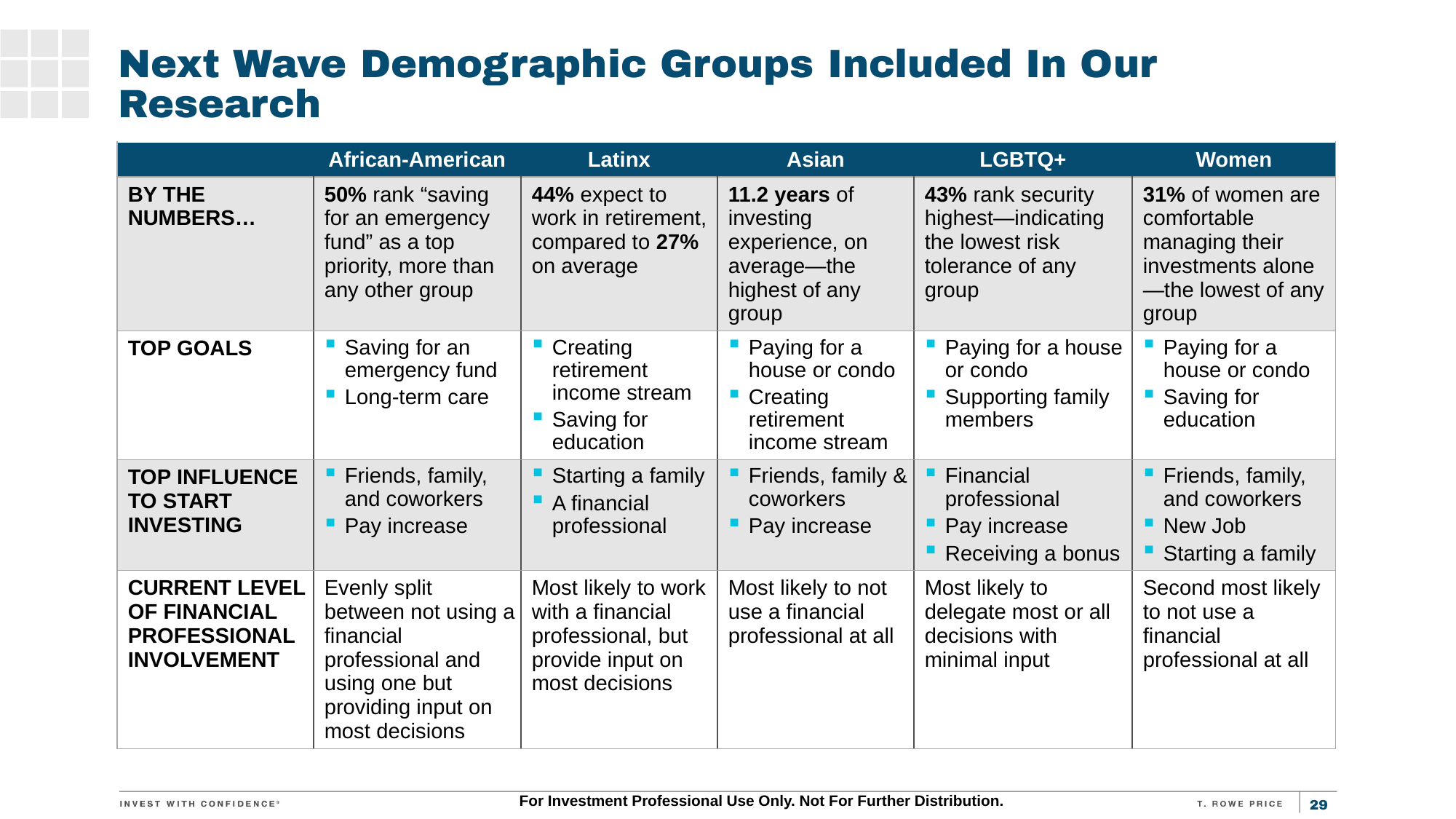

# Next Wave Demographic Groups Included In Our Research
|  | African-American | Latinx | Asian | LGBTQ+ | Women |
| --- | --- | --- | --- | --- | --- |
| BY THE NUMBERS… | 50% rank “saving for an emergency fund” as a top priority, more than any other group | 44% expect to work in retirement, compared to 27% on average | 11.2 years of investing experience, on average—the highest of any group | 43% rank security highest—indicating the lowest risk tolerance of any group | 31% of women are comfortable managing their investments alone—the lowest of any group |
| TOP GOALS | Saving for an emergency fund Long-term care | Creating retirement income stream Saving for education | Paying for a house or condo Creating retirement income stream | Paying for a house or condo Supporting family members | Paying for a house or condo Saving for education |
| TOP INFLUENCE TO START INVESTING | Friends, family, and coworkers Pay increase | Starting a family A financial professional | Friends, family & coworkers Pay increase | Financial professional Pay increase Receiving a bonus | Friends, family, and coworkers New Job Starting a family |
| CURRENT LEVEL OF FINANCIAL PROFESSIONAL INVOLVEMENT | Evenly split between not using a financial professional and using one but providing input on most decisions | Most likely to work with a financial professional, but provide input on most decisions | Most likely to not use a financial professional at all | Most likely to delegate most or all decisions with minimal input | Second most likely to not use a financial professional at all |